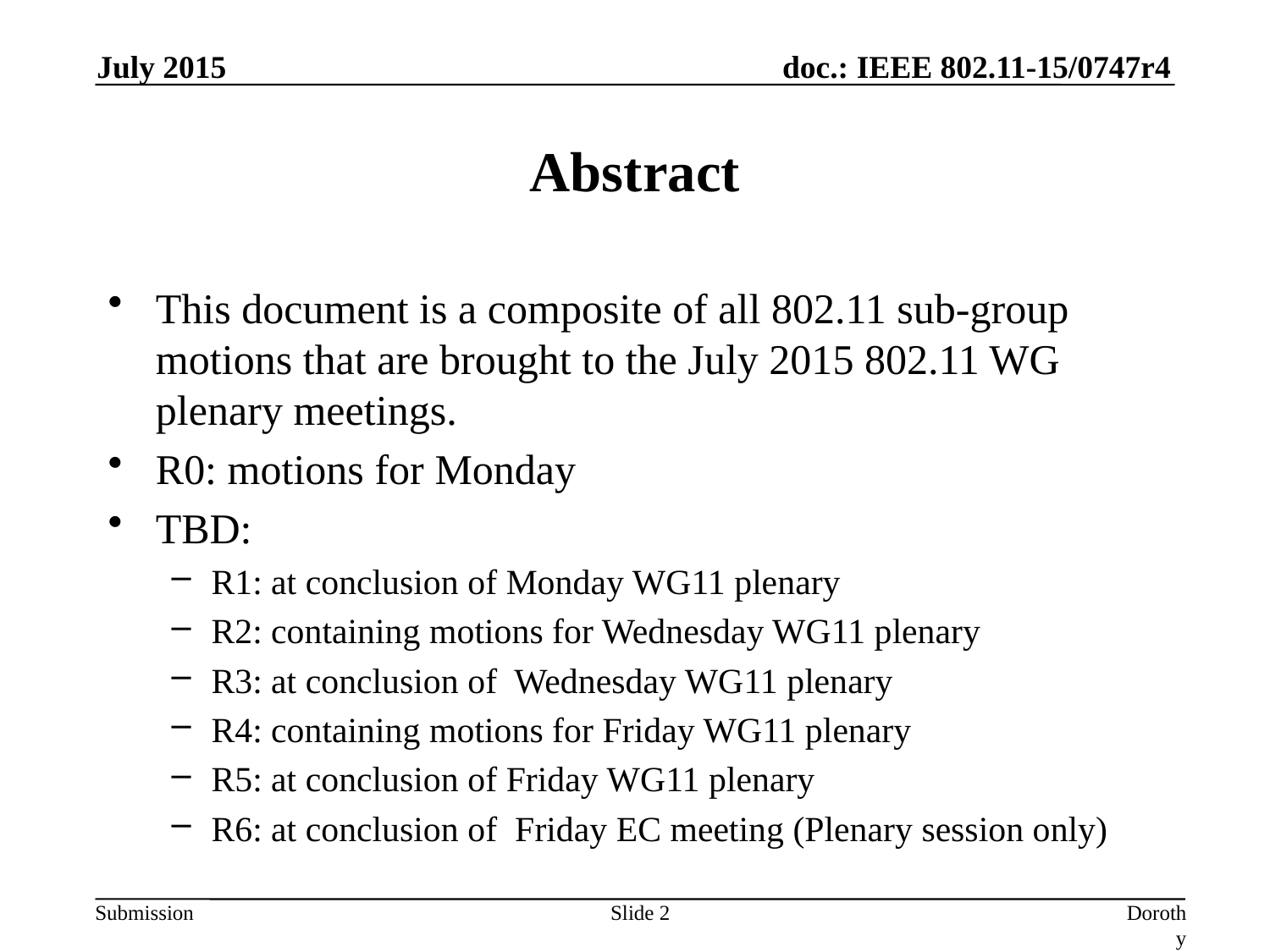

July 2015
# Abstract
This document is a composite of all 802.11 sub-group motions that are brought to the July 2015 802.11 WG plenary meetings.
R0: motions for Monday
TBD:
R1: at conclusion of Monday WG11 plenary
R2: containing motions for Wednesday WG11 plenary
R3: at conclusion of  Wednesday WG11 plenary
R4: containing motions for Friday WG11 plenary
R5: at conclusion of Friday WG11 plenary
R6: at conclusion of  Friday EC meeting (Plenary session only)
Slide 2
Dorothy Stanley, HP-Aruba Networks